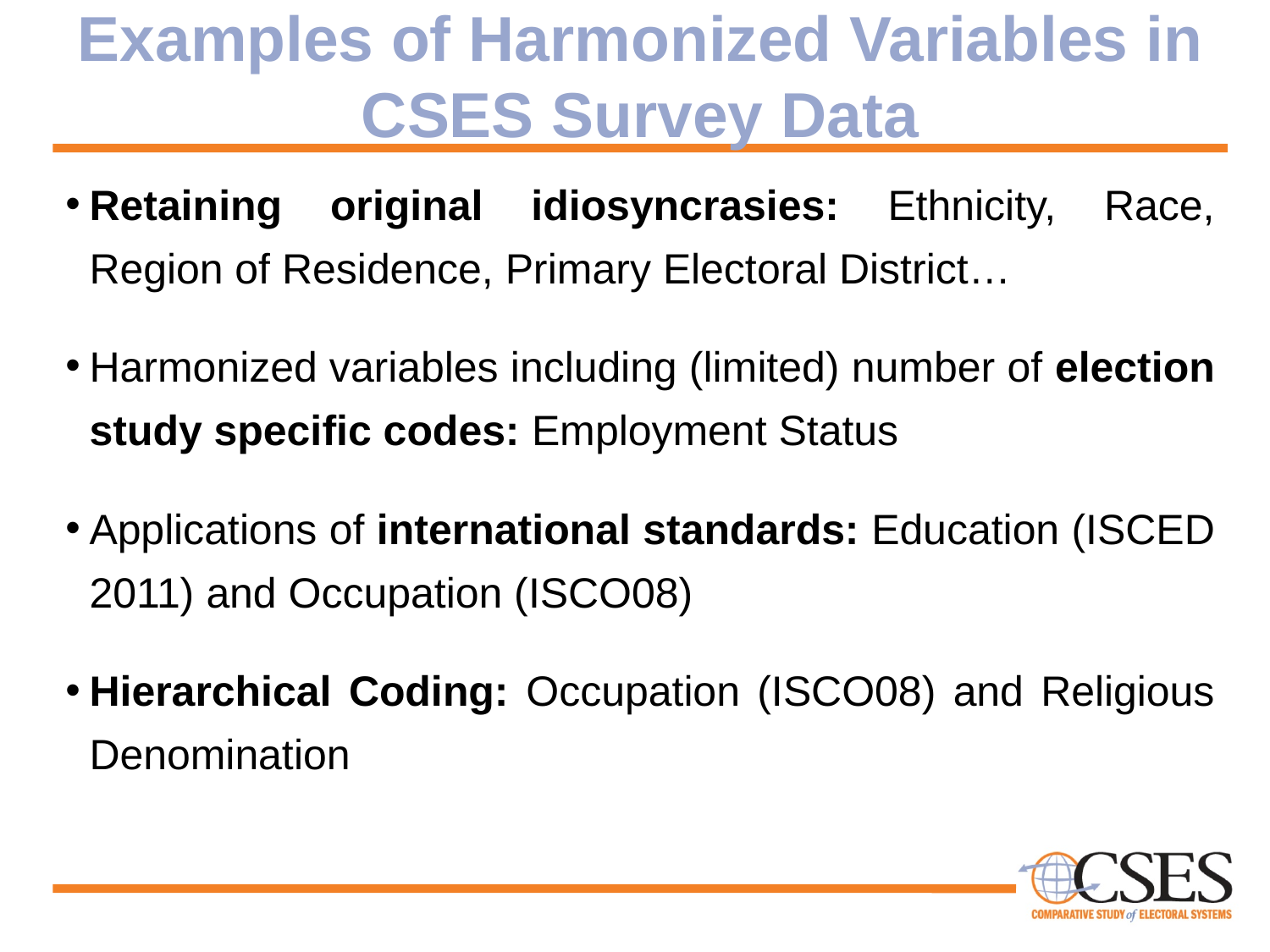

# Examples of Harmonized Variables in CSES Survey Data
Retaining original idiosyncrasies: Ethnicity, Race, Region of Residence, Primary Electoral District…
Harmonized variables including (limited) number of election study specific codes: Employment Status
Applications of international standards: Education (ISCED 2011) and Occupation (ISCO08)
Hierarchical Coding: Occupation (ISCO08) and Religious Denomination